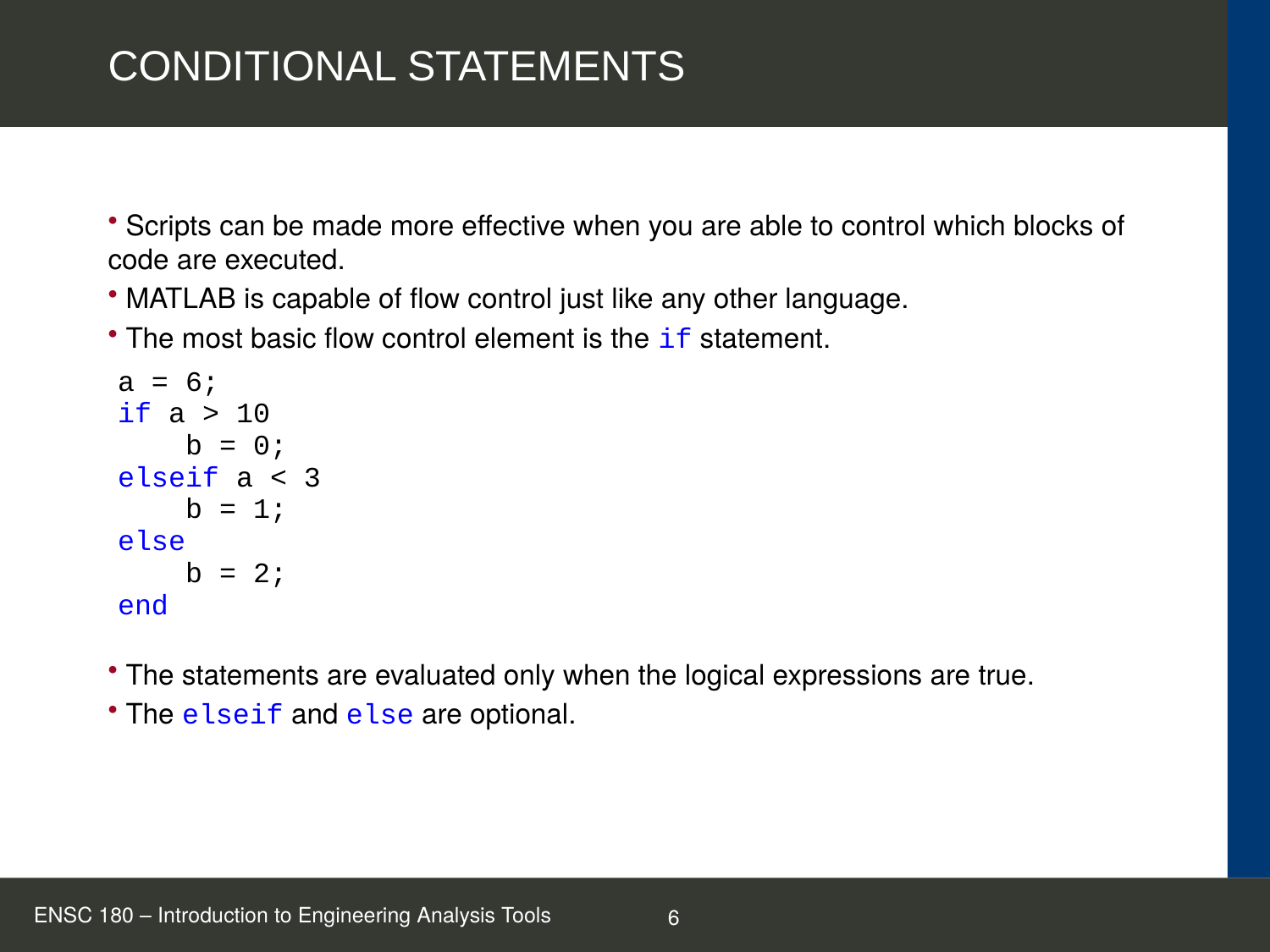

# CONDITIONAL STATEMENTS
 Scripts can be made more effective when you are able to control which blocks of code are executed.
 MATLAB is capable of flow control just like any other language.
 The most basic flow control element is the if statement.

 The statements are evaluated only when the logical expressions are true.
 The elseif and else are optional.

| a = 6; if a > 10 b = 0; elseif a < 3 b = 1; else b = 2; end |  |
| --- | --- |
ENSC 180 – Introduction to Engineering Analysis Tools